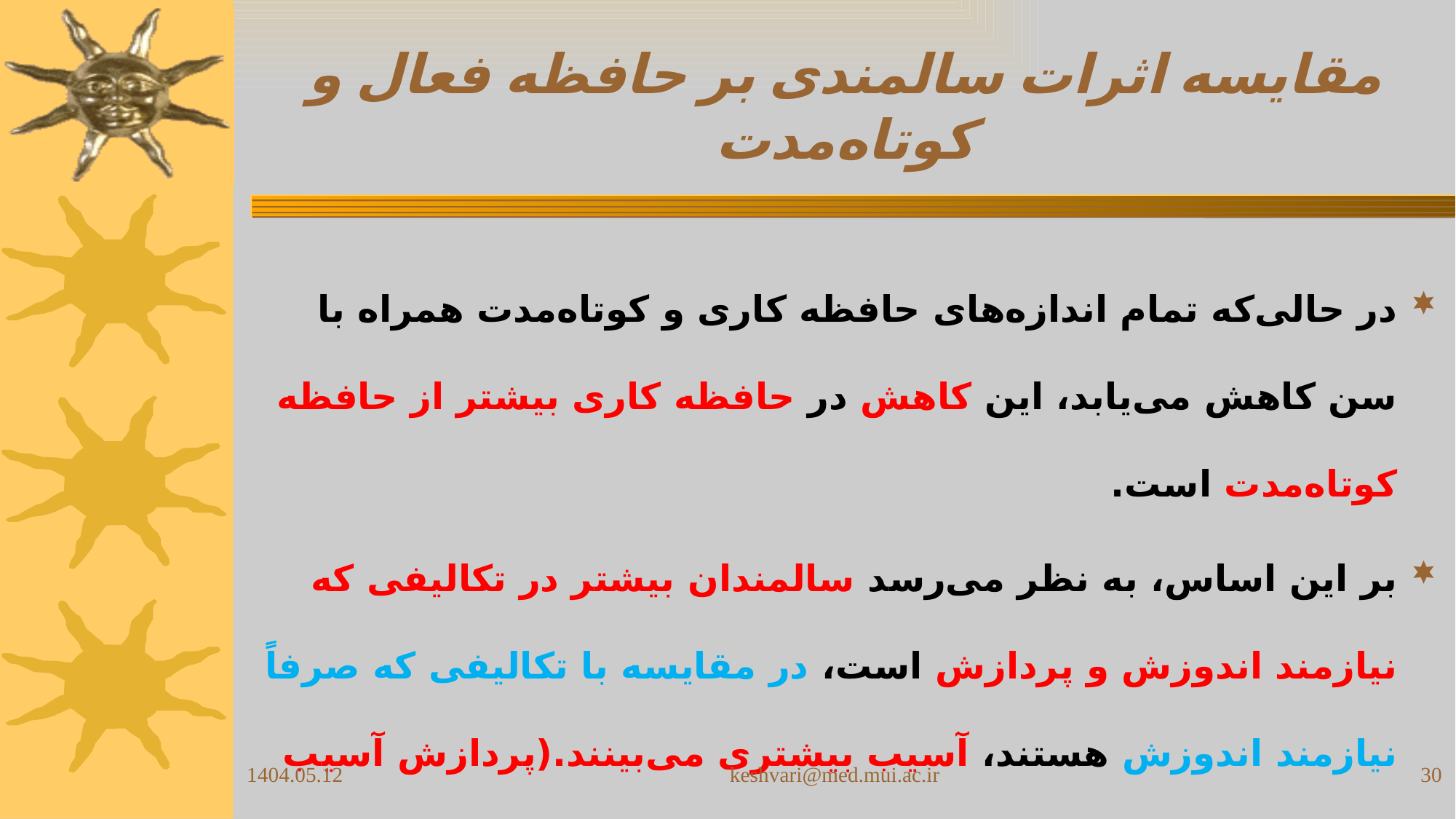

# مقایسه اثرات سالمندی بر حافظه فعال و کوتاه‌مدت
در حالی‌که تمام اندازه‌های حافظه کاری و کوتاه‌مدت همراه با سن کاهش می‌یابد، این کاهش در حافظه کاری بیشتر از حافظه کوتاه‌مدت است.
بر این اساس، به نظر می‌رسد سالمندان بیشتر در تکالیفی که نیازمند اندوزش و پردازش است، در مقایسه با تکالیفی که صرفاً نیازمند اندوزش هستند، آسیب بیشتری می‌بینند.(پردازش آسیب میبیند

1404.05.12
keshvari@med.mui.ac.ir
30